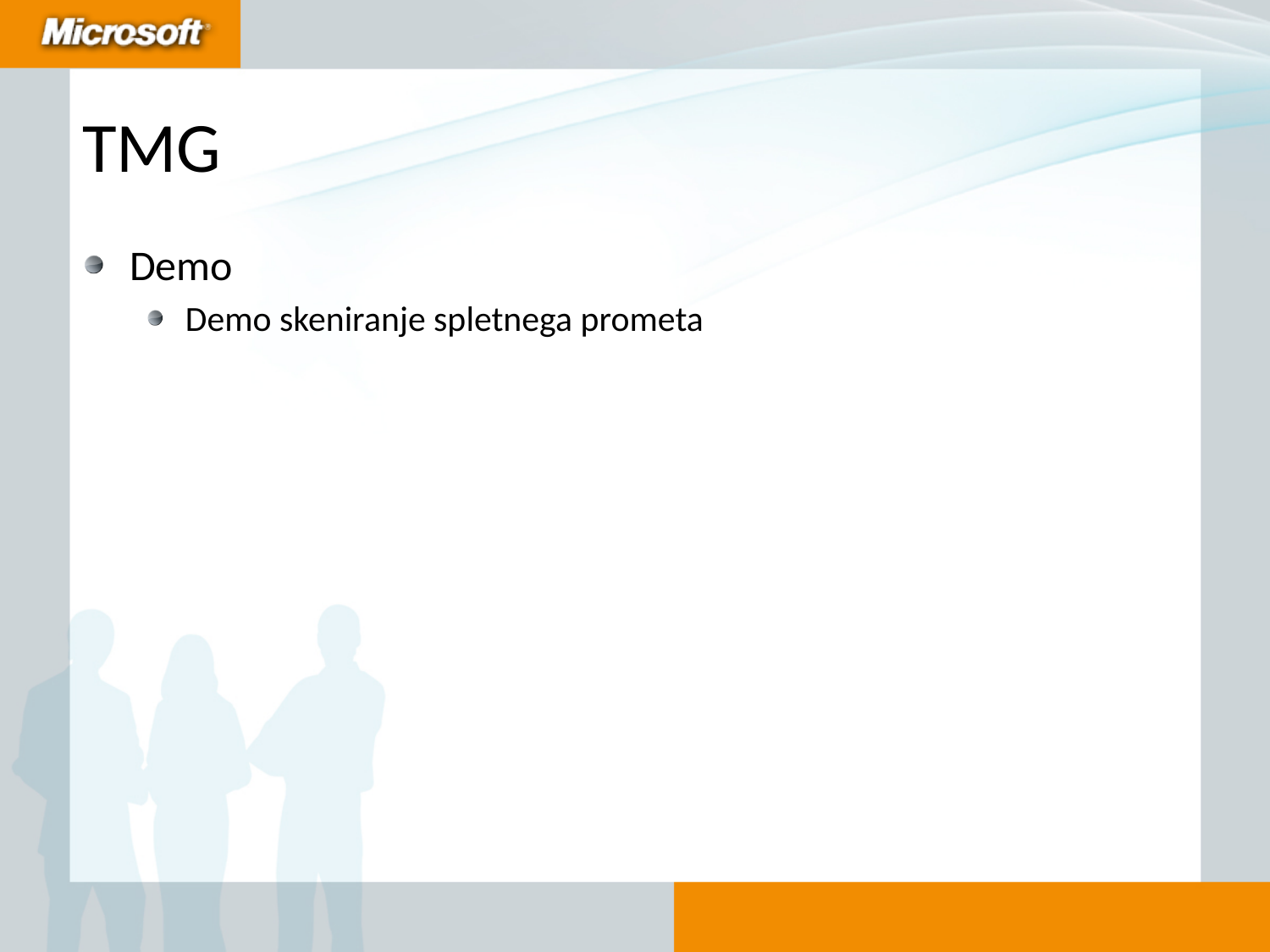

# TMG
Demo
Demo skeniranje spletnega prometa